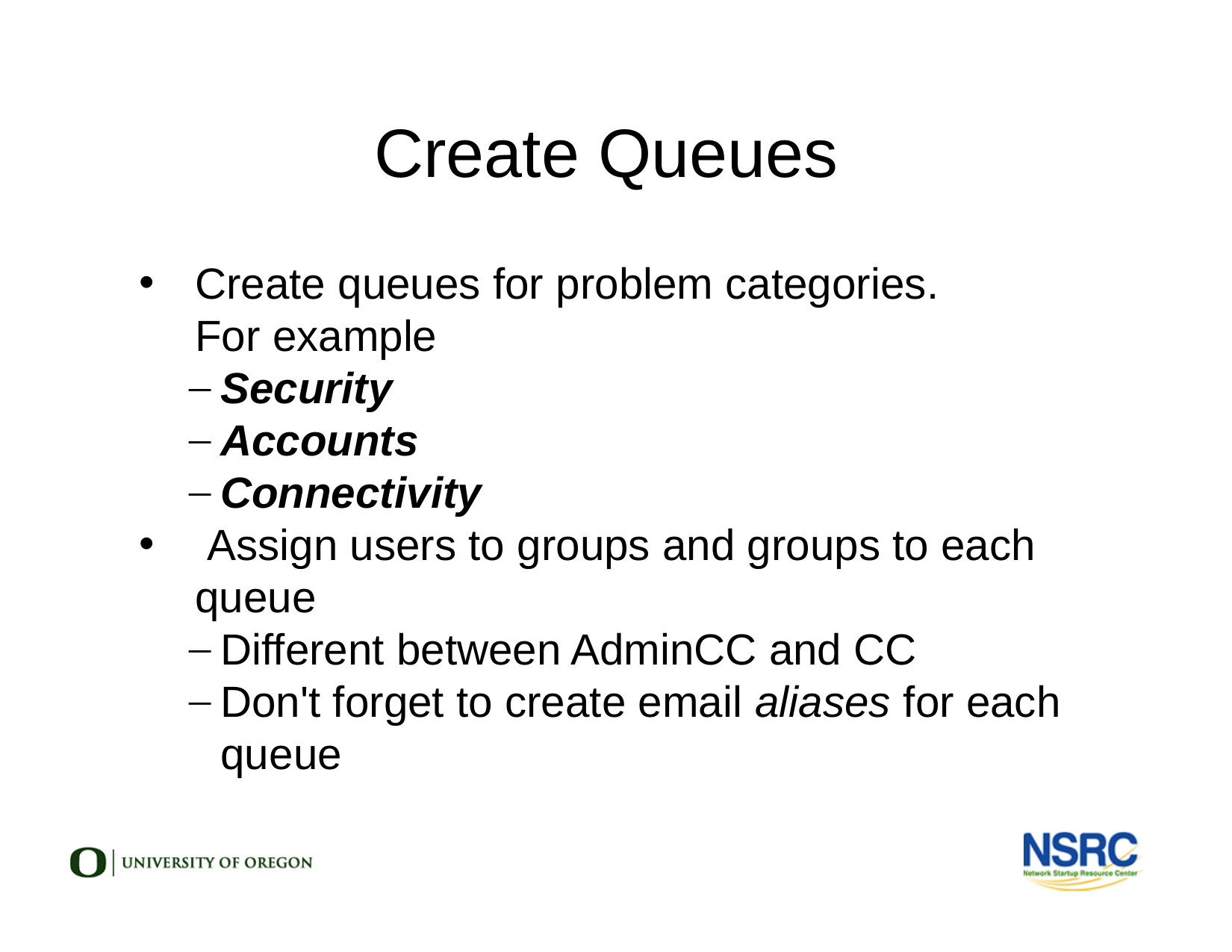

Create Queues
Create queues for problem categories.
For example
Security
Accounts
Connectivity
 Assign users to groups and groups to each queue
Different between AdminCC and CC
Don't forget to create email aliases for each queue